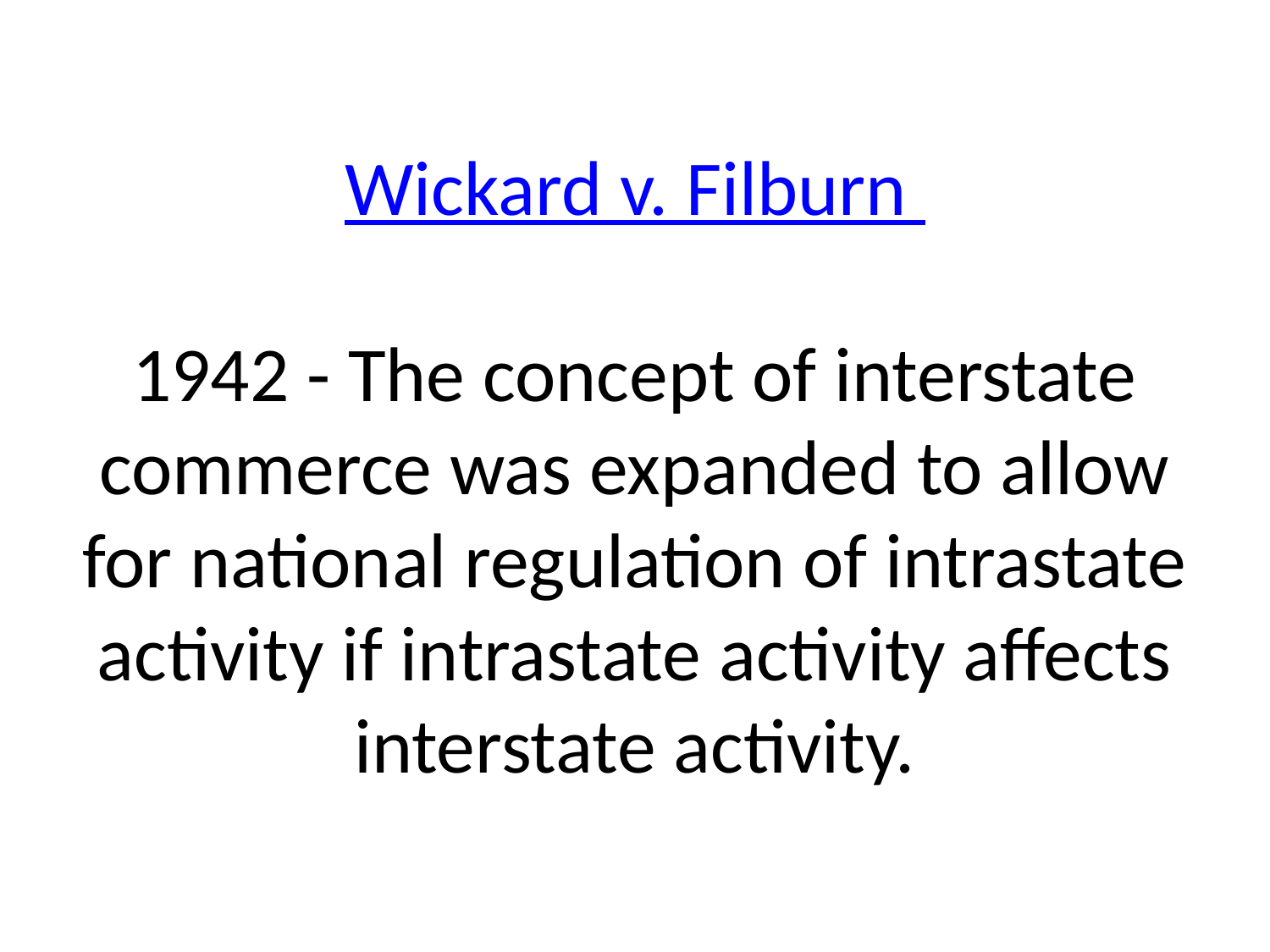

# Wickard v. Filburn 1942 - The concept of interstate commerce was expanded to allow for national regulation of intrastate activity if intrastate activity affects interstate activity.